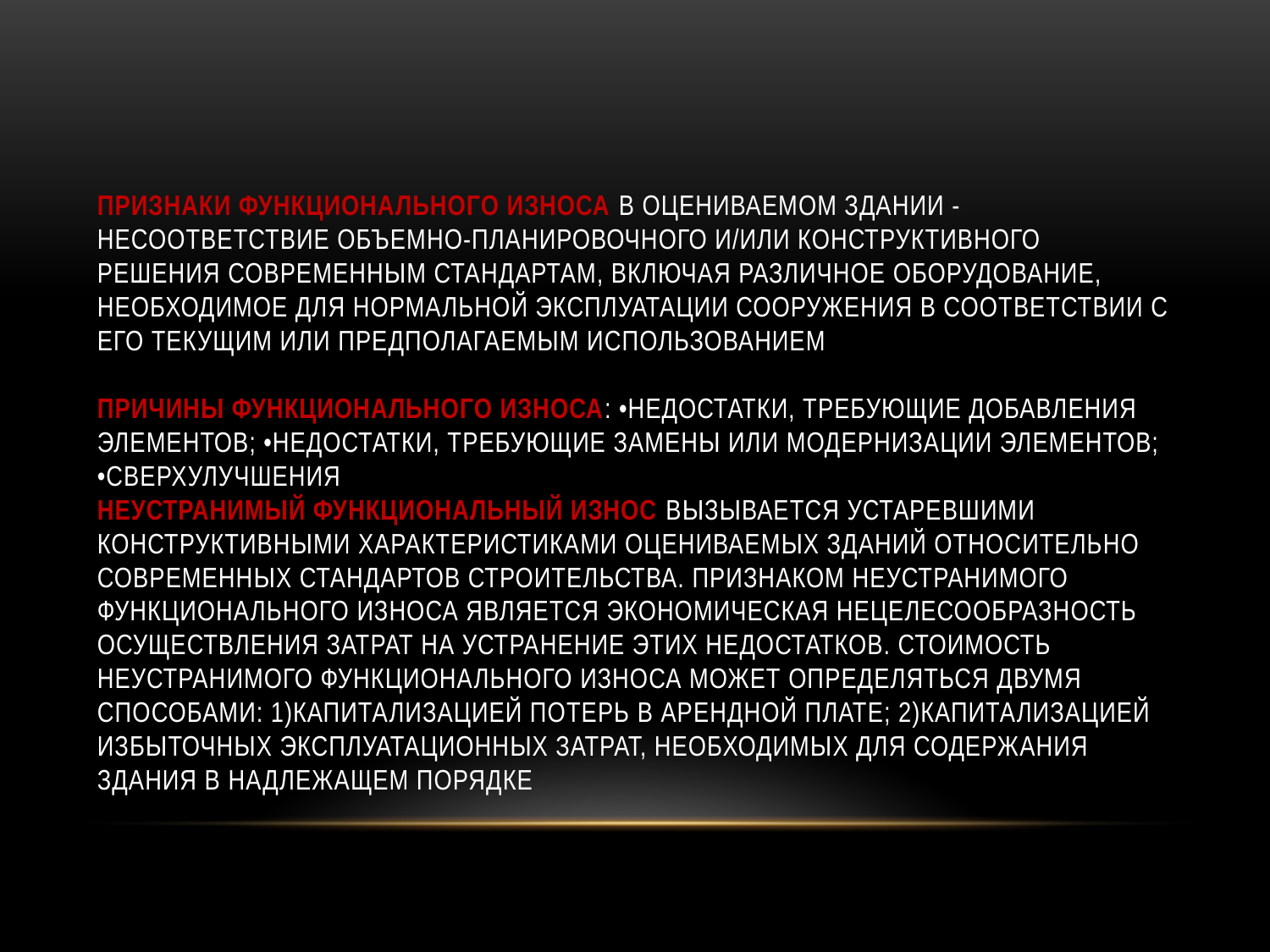

# Признаки функционального износа в оцениваемом здании - несоответствие объемно-планировочного и/или конструктивного решения современным стандартам, включая различное оборудование, необходимое для нормальной эксплуатации сооружения в соответствии с его текущим или предполагаемым использованием Причины функционального износа: •недостатки, требующие добавления элементов; •недостатки, требующие замены или модернизации элементов; •сверхулучшения Неустранимый функциональный износ вызывается устаревшими конструктивными характеристиками оцениваемых зданий относительно современных стандартов строительства. Признаком неустранимого функционального износа является экономическая нецелесообразность осуществления затрат на устранение этих недостатков. Стоимость неустранимого функционального износа может определяться двумя способами: 1)капитализацией потерь в арендной плате; 2)капитализацией избыточных эксплуатационных затрат, необходимых для содержания здания в надлежащем порядке